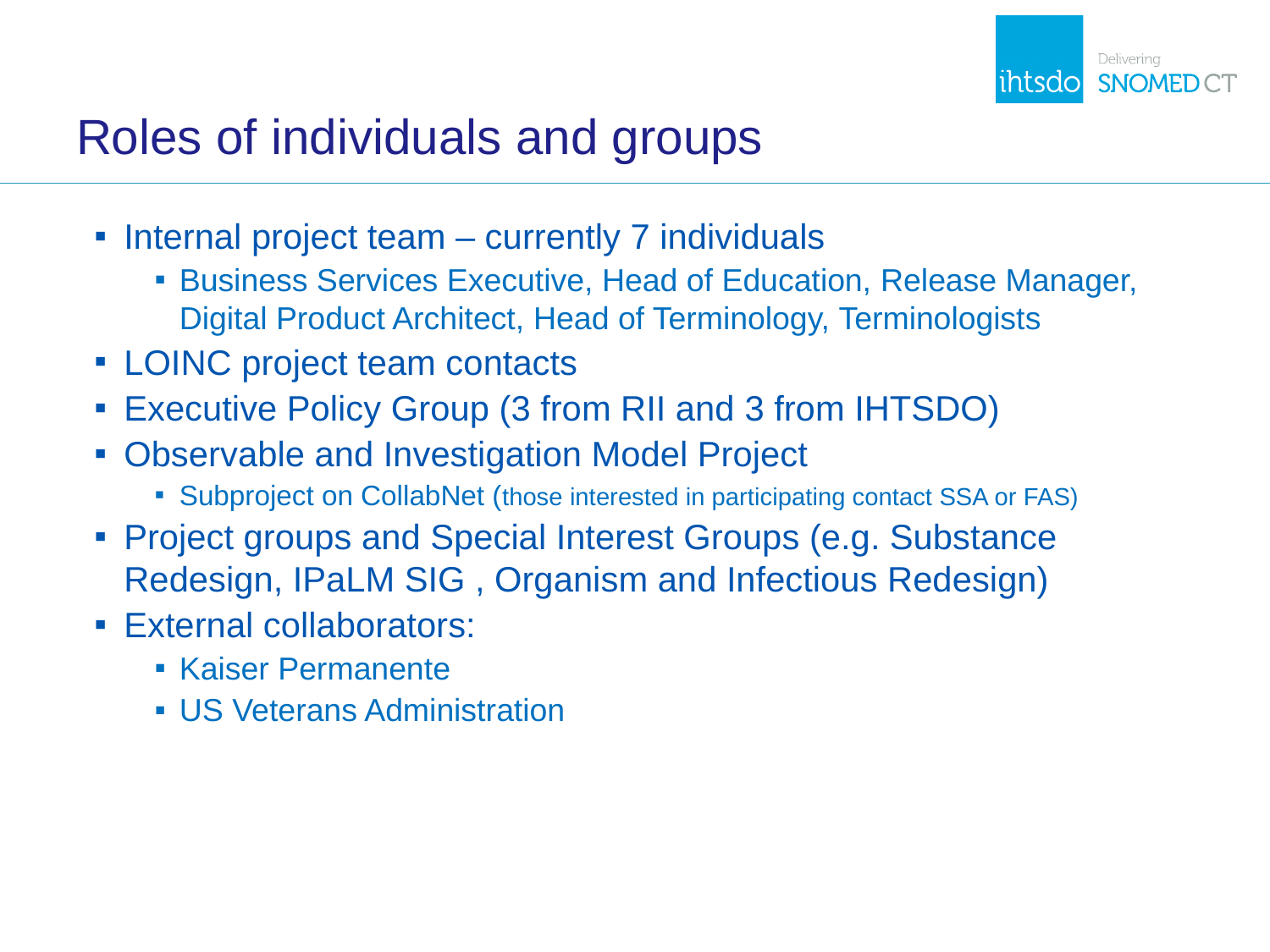

# Roles of individuals and groups
Internal project team – currently 7 individuals
Business Services Executive, Head of Education, Release Manager, Digital Product Architect, Head of Terminology, Terminologists
LOINC project team contacts
Executive Policy Group (3 from RII and 3 from IHTSDO)
Observable and Investigation Model Project
Subproject on CollabNet (those interested in participating contact SSA or FAS)
Project groups and Special Interest Groups (e.g. Substance Redesign, IPaLM SIG , Organism and Infectious Redesign)
External collaborators:
Kaiser Permanente
US Veterans Administration